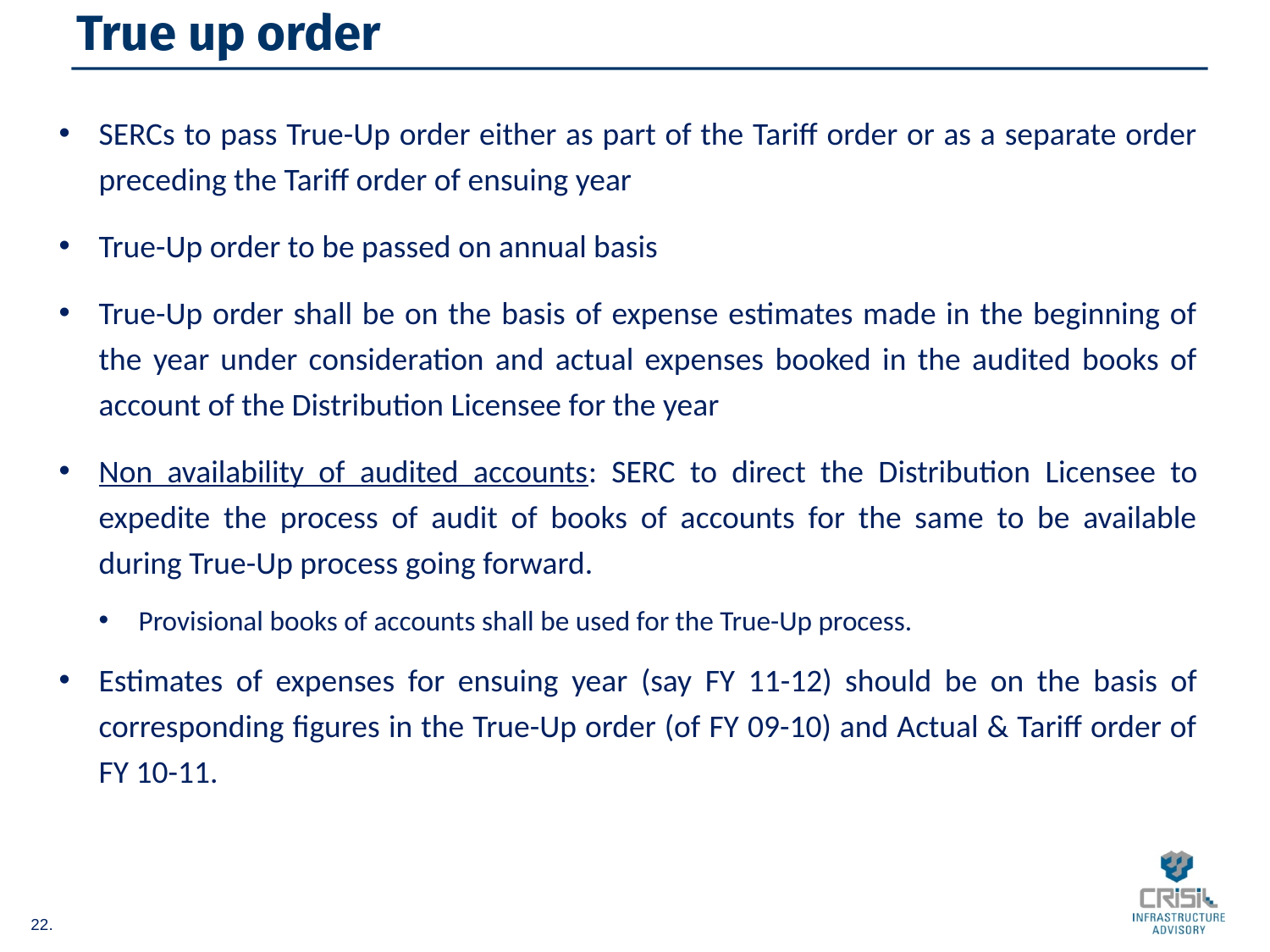

# True up order
SERCs to pass True-Up order either as part of the Tariff order or as a separate order preceding the Tariff order of ensuing year
True-Up order to be passed on annual basis
True-Up order shall be on the basis of expense estimates made in the beginning of the year under consideration and actual expenses booked in the audited books of account of the Distribution Licensee for the year
Non availability of audited accounts: SERC to direct the Distribution Licensee to expedite the process of audit of books of accounts for the same to be available during True-Up process going forward.
Provisional books of accounts shall be used for the True-Up process.
Estimates of expenses for ensuing year (say FY 11-12) should be on the basis of corresponding figures in the True-Up order (of FY 09-10) and Actual & Tariff order of FY 10-11.